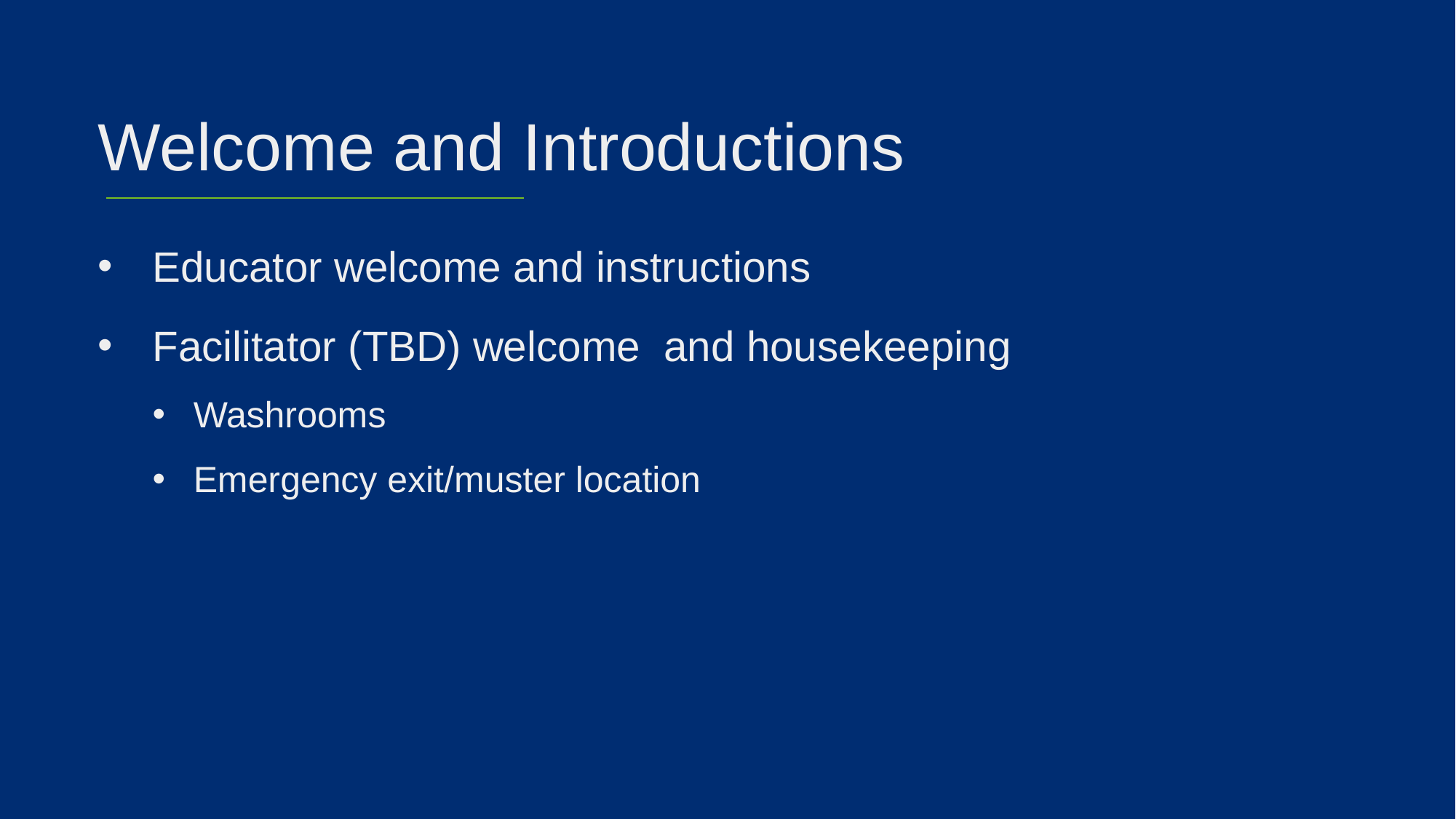

# Welcome and Introductions
Educator welcome and instructions
Facilitator (TBD) welcome  and housekeeping
Washrooms
Emergency exit/muster location